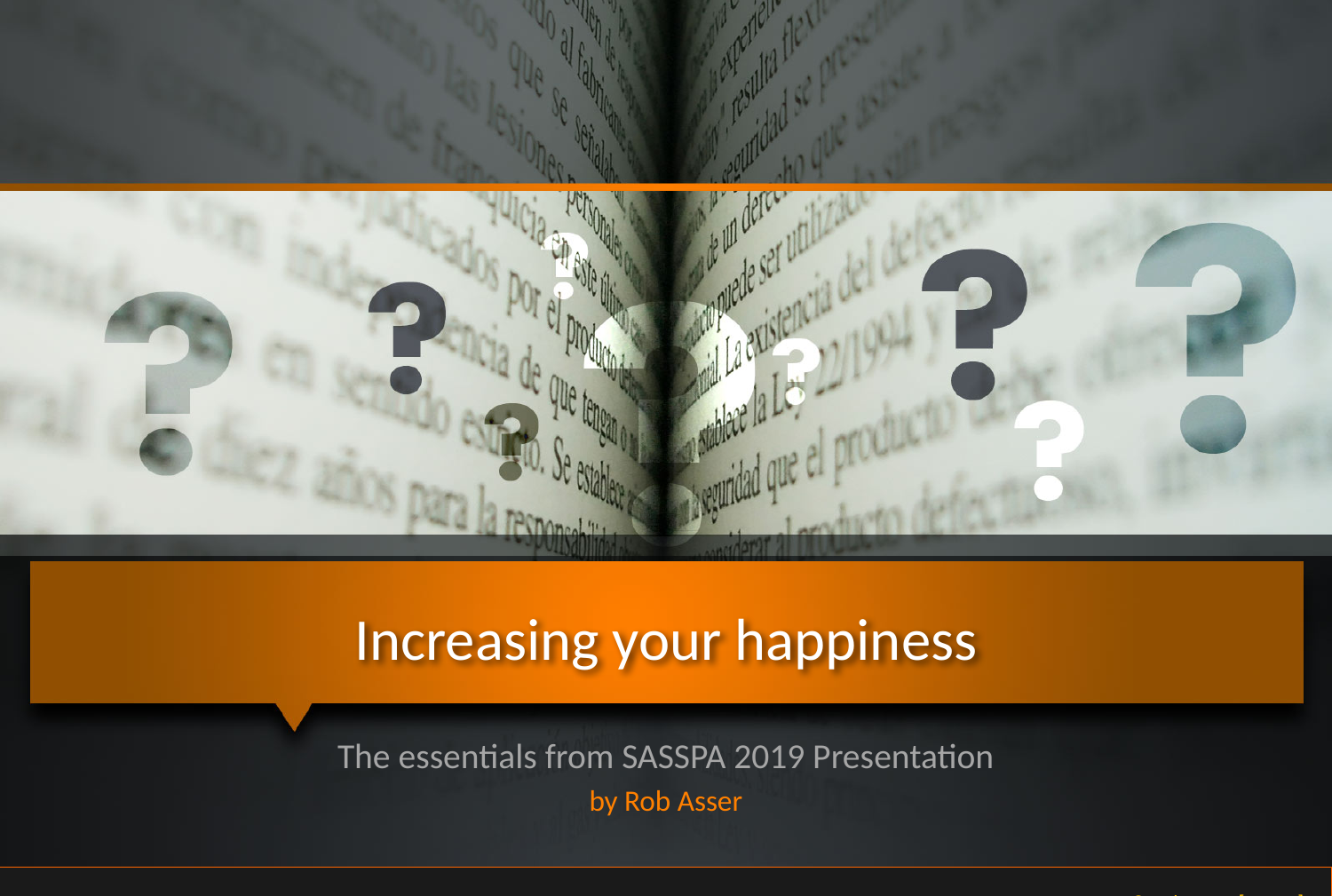

# Increasing your happiness
The essentials from SASSPA 2019 Presentation
by Rob Asser

© Rob Asser [ALACT]